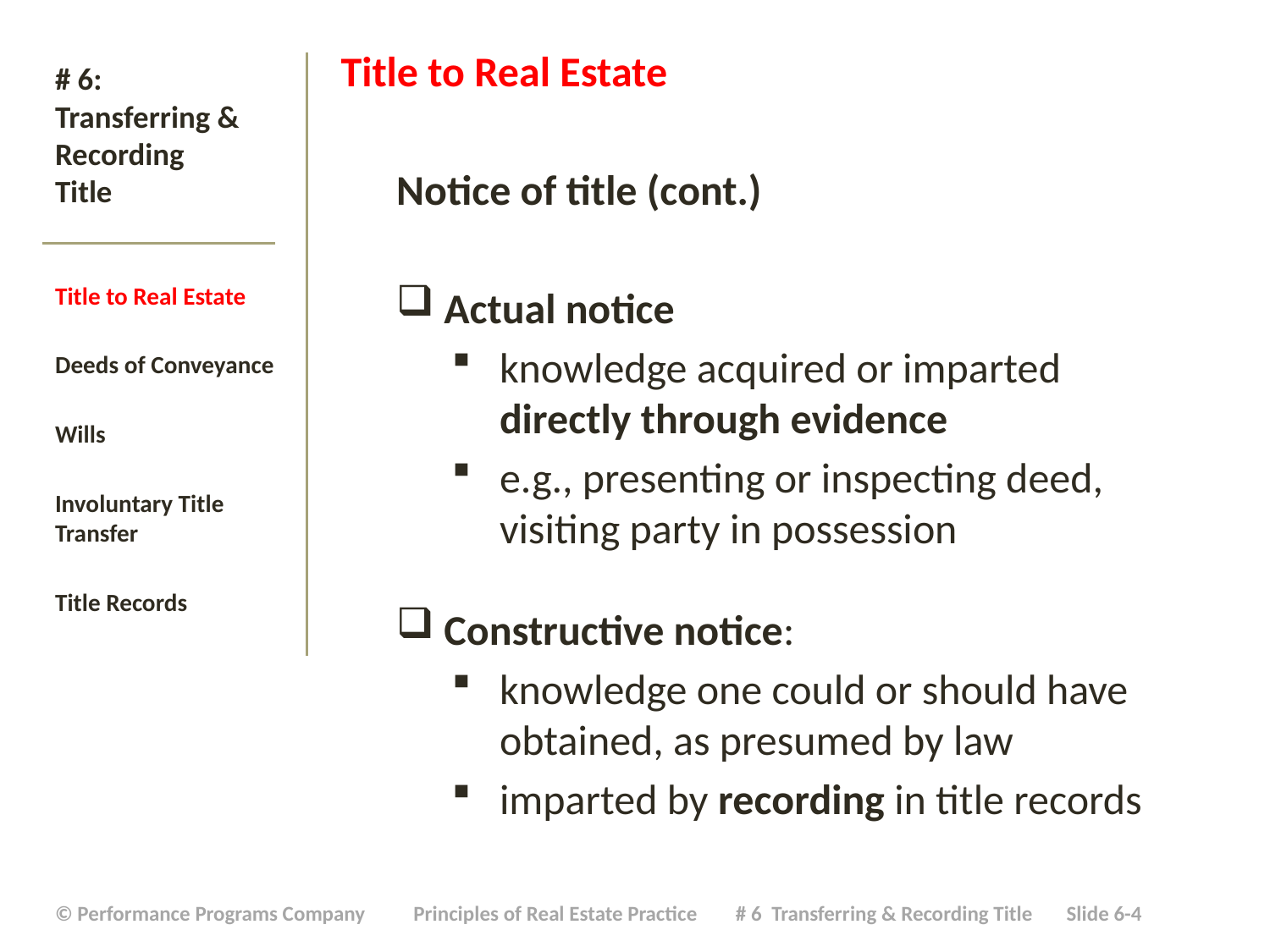

Title to Real Estate

Notice of title (cont.)

Actual notice
knowledge acquired or imparted directly through evidence
e.g., presenting or inspecting deed, visiting party in possession
Constructive notice:
knowledge one could or should have obtained, as presumed by law
imparted by recording in title records
# # 6: Transferring & Recording Title

Title to Real Estate

Deeds of Conveyance

Wills

Involuntary Title Transfer

Title Records

| © Performance Programs Company Principles of Real Estate Practice # 6 Transferring & Recording Title Slide 6-4 |
| --- |